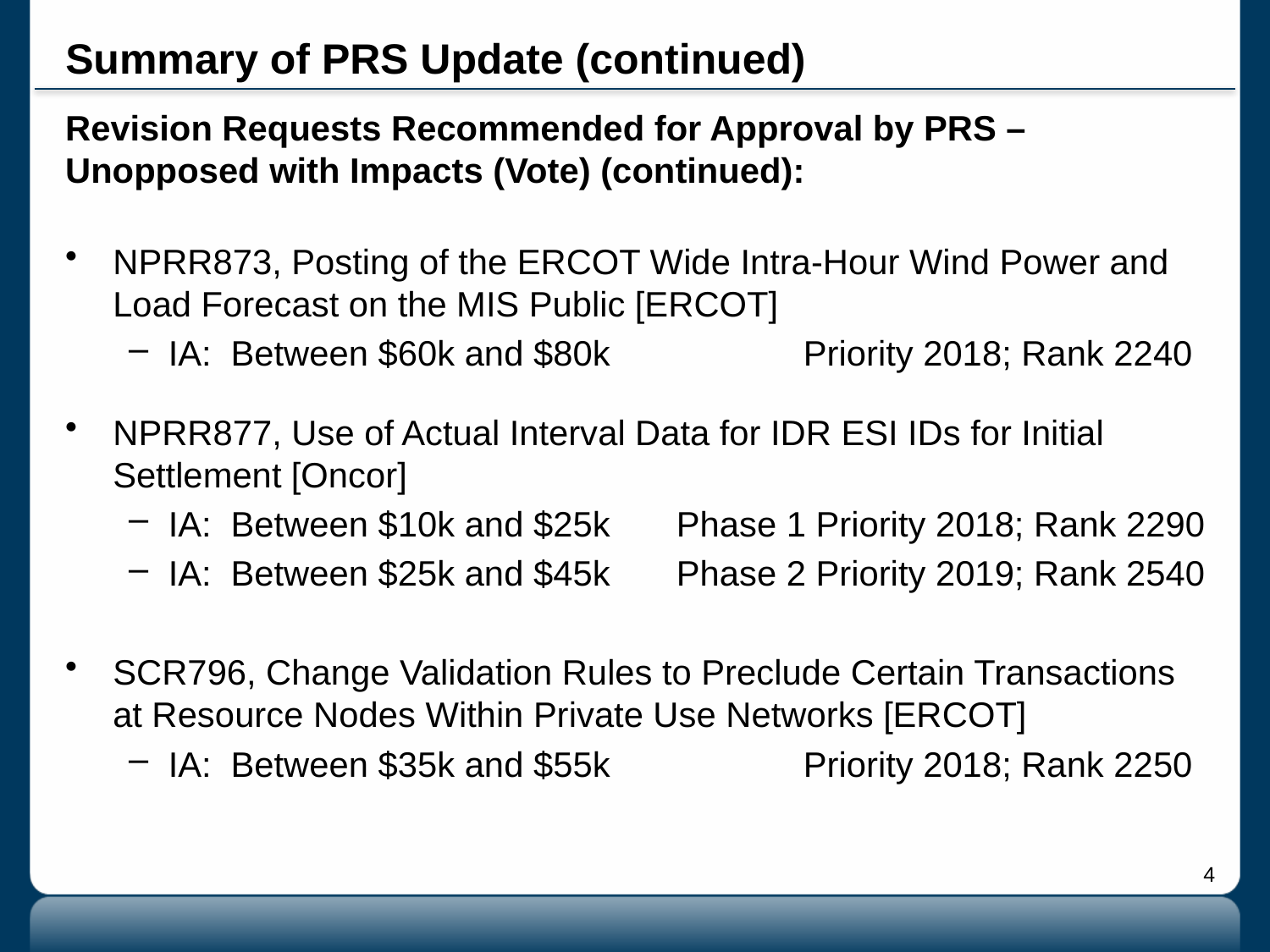

# Summary of PRS Update (continued)
Revision Requests Recommended for Approval by PRS – Unopposed with Impacts (Vote) (continued):

NPRR873, Posting of the ERCOT Wide Intra-Hour Wind Power and Load Forecast on the MIS Public [ERCOT]
IA:  Between $60k and $80k		Priority 2018; Rank 2240

NPRR877, Use of Actual Interval Data for IDR ESI IDs for Initial Settlement [Oncor]
IA:  Between $10k and $25k	Phase 1 Priority 2018; Rank 2290
IA:  Between $25k and $45k	Phase 2 Priority 2019; Rank 2540

SCR796, Change Validation Rules to Preclude Certain Transactions at Resource Nodes Within Private Use Networks [ERCOT]
IA:  Between $35k and $55k		Priority 2018; Rank 2250